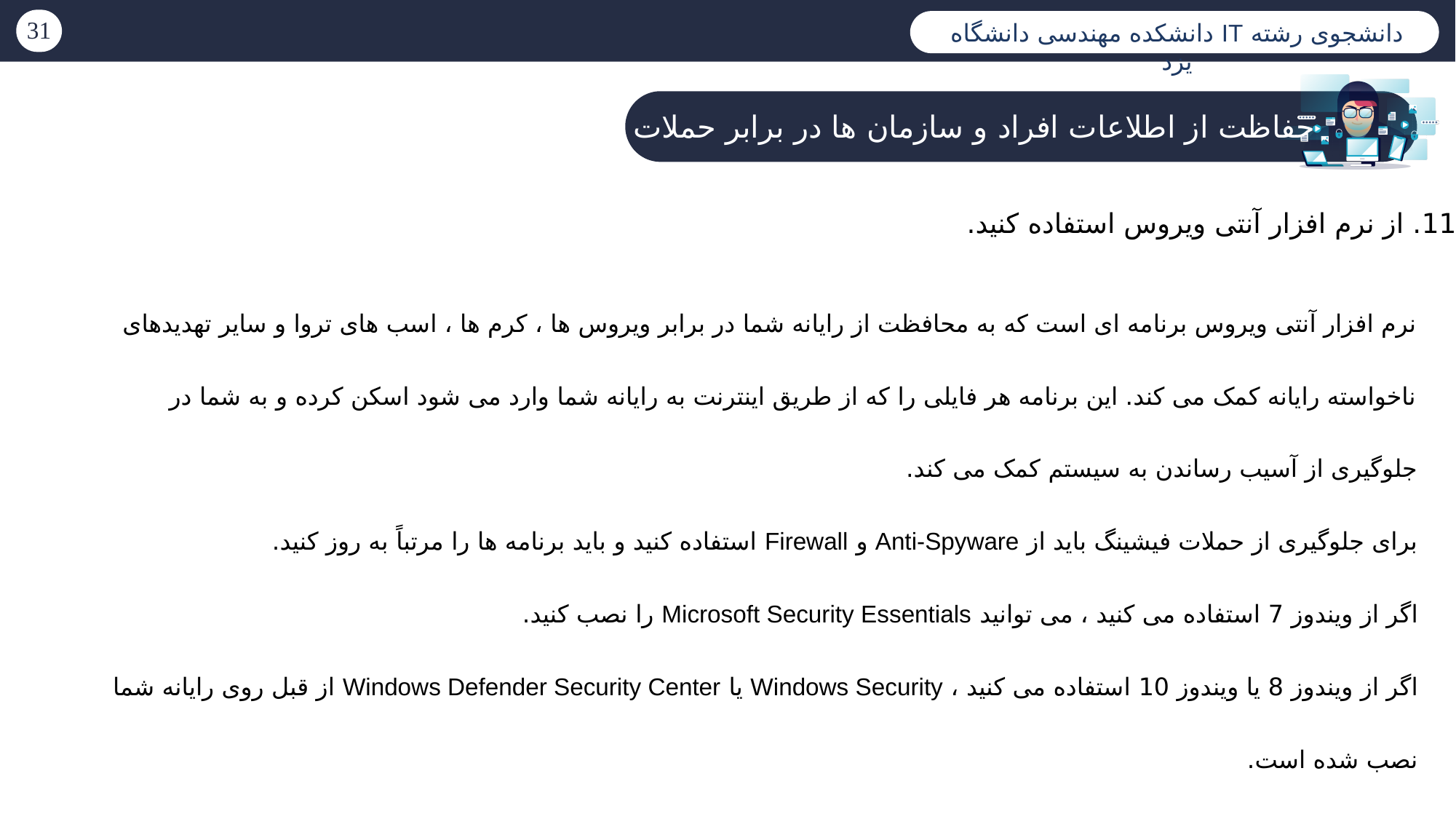

دانشجوی رشته IT دانشکده مهندسی دانشگاه یزد
حفاظت از اطلاعات افراد و سازمان ها در برابر حملات
11. از نرم افزار آنتی ویروس استفاده کنید.
نرم افزار آنتی ویروس برنامه ای است که به محافظت از رایانه شما در برابر ویروس ها ، کرم ها ، اسب های تروا و سایر تهدیدهای ناخواسته رایانه کمک می کند. این برنامه هر فایلی را که از طریق اینترنت به رایانه شما وارد می شود اسکن کرده و به شما در جلوگیری از آسیب رساندن به سیستم کمک می کند.
برای جلوگیری از حملات فیشینگ باید از Anti-Spyware و Firewall استفاده کنید و باید برنامه ها را مرتباً به روز کنید.
اگر از ویندوز 7 استفاده می کنید ، می توانید Microsoft Security Essentials را نصب کنید.
اگر از ویندوز 8 یا ویندوز 10 استفاده می کنید ، Windows Security یا Windows Defender Security Center از قبل روی رایانه شما نصب شده است.